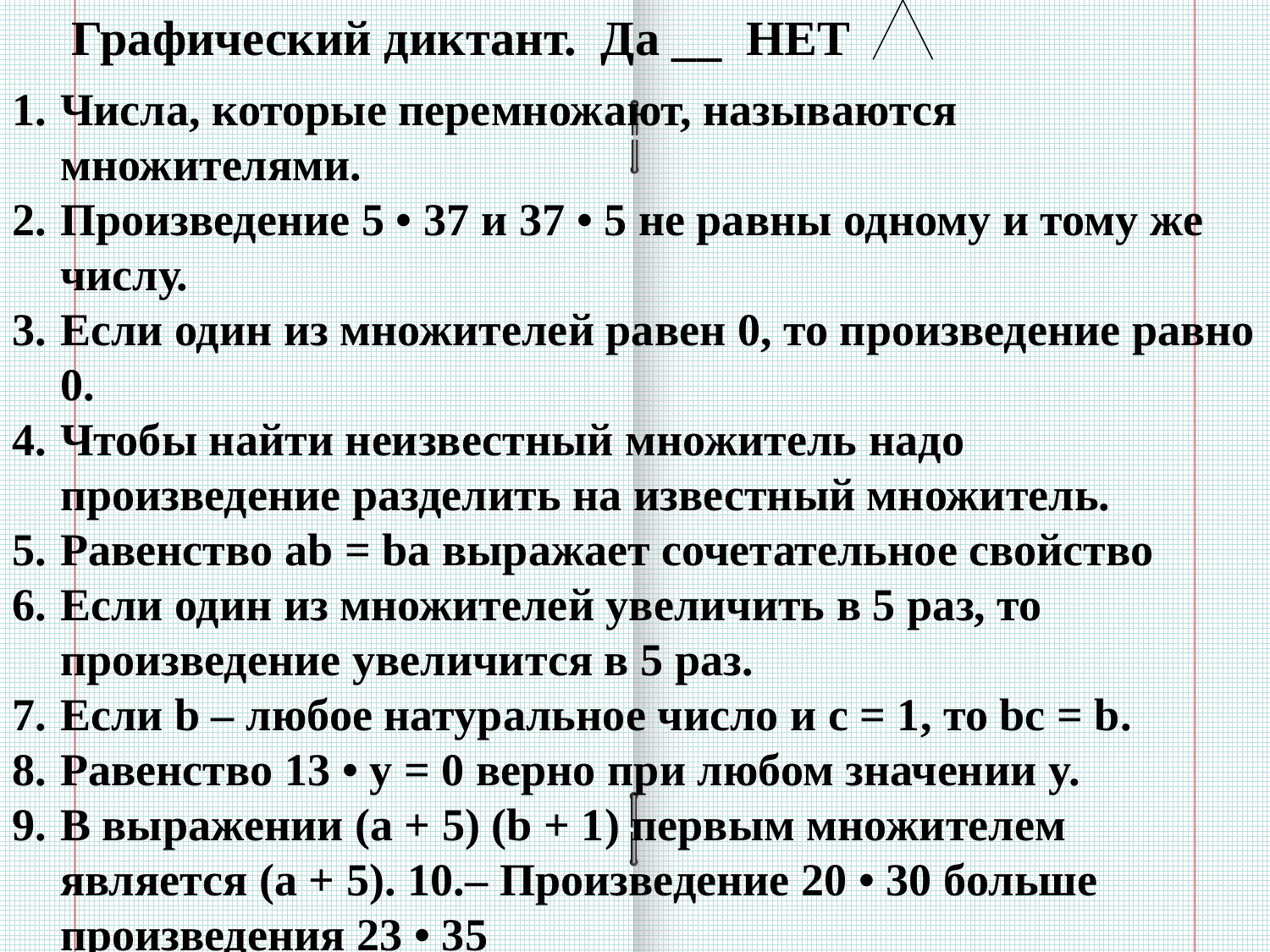

Графический диктант.  Да __  НЕТ
Числа, которые перемножают, называются множителями.
Произведение 5 • 37 и 37 • 5 не равны одному и тому же числу.
Если один из множителей равен 0, то произведение равно 0.
Чтобы найти неизвестный множитель надо произведение разделить на известный множитель.
Равенство ab = ba выражает сочетательное свойство
Если один из множителей увеличить в 5 раз, то произведение увеличится в 5 раз.
Если b – любое натуральное число и с = 1, то bc = b.
Равенство 13 • y = 0 верно при любом значении y.
В выражении (a + 5) (b + 1) первым множителем является (a + 5). 10.– Произведение 20 • 30 больше произведения 23 • 35